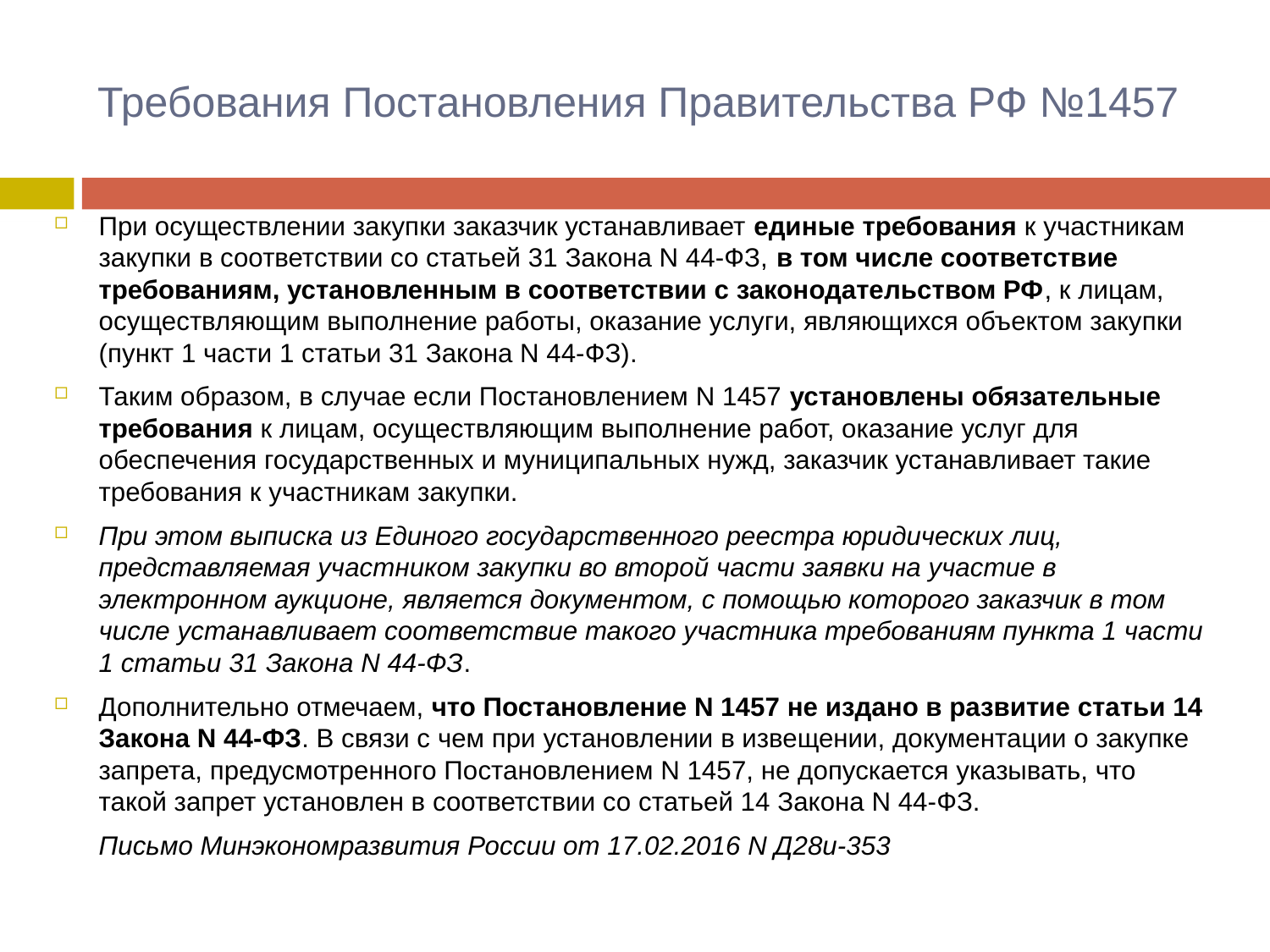

# Требования Постановления Правительства РФ №1457
При осуществлении закупки заказчик устанавливает единые требования к участникам закупки в соответствии со статьей 31 Закона N 44-ФЗ, в том числе соответствие требованиям, установленным в соответствии с законодательством РФ, к лицам, осуществляющим выполнение работы, оказание услуги, являющихся объектом закупки (пункт 1 части 1 статьи 31 Закона N 44-ФЗ).
Таким образом, в случае если Постановлением N 1457 установлены обязательные требования к лицам, осуществляющим выполнение работ, оказание услуг для обеспечения государственных и муниципальных нужд, заказчик устанавливает такие требования к участникам закупки.
При этом выписка из Единого государственного реестра юридических лиц, представляемая участником закупки во второй части заявки на участие в электронном аукционе, является документом, с помощью которого заказчик в том числе устанавливает соответствие такого участника требованиям пункта 1 части 1 статьи 31 Закона N 44-ФЗ.
Дополнительно отмечаем, что Постановление N 1457 не издано в развитие статьи 14 Закона N 44-ФЗ. В связи с чем при установлении в извещении, документации о закупке запрета, предусмотренного Постановлением N 1457, не допускается указывать, что такой запрет установлен в соответствии со статьей 14 Закона N 44-ФЗ.
	Письмо Минэкономразвития России от 17.02.2016 N Д28и-353